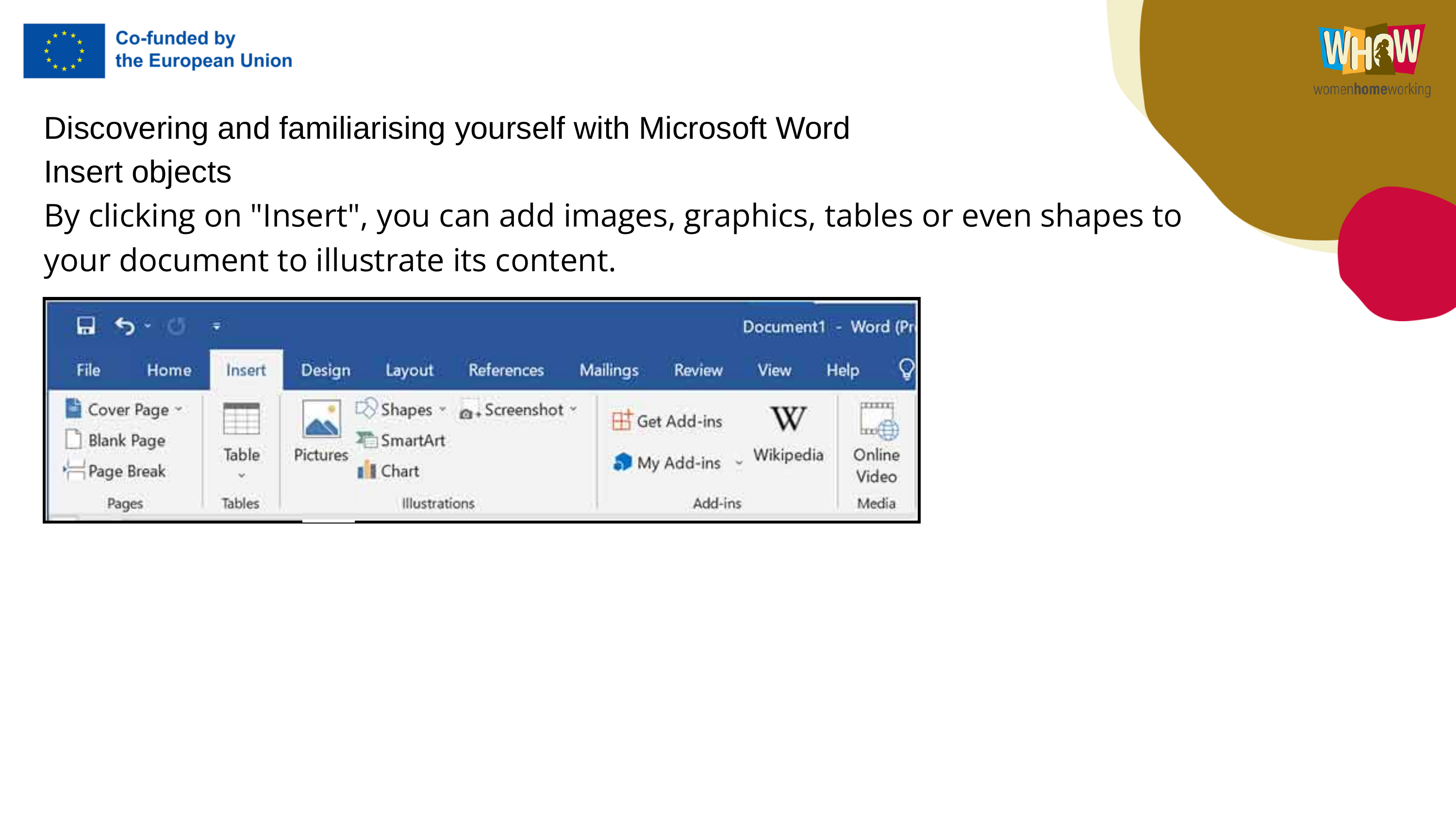

Discovering and familiarising yourself with Microsoft Word

Insert objects
By clicking on "Insert", you can add images, graphics, tables or even shapes to your document to illustrate its content.